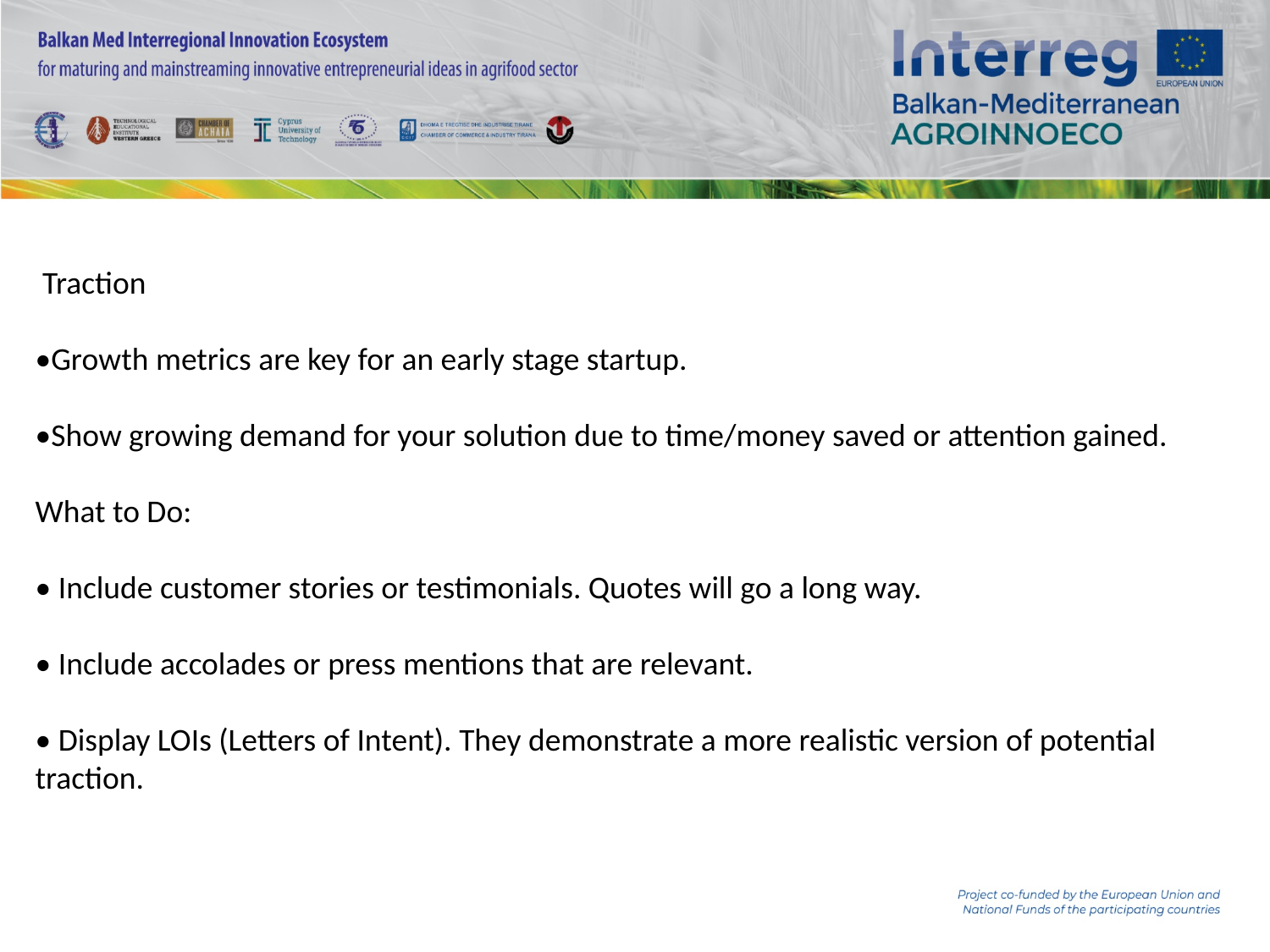

Traction

•Growth metrics are key for an early stage startup.

•Show growing demand for your solution due to time/money saved or attention gained.

What to Do:

• Include customer stories or testimonials. Quotes will go a long way.

• Include accolades or press mentions that are relevant.

• Display LOIs (Letters of Intent). They demonstrate a more realistic version of potential traction.